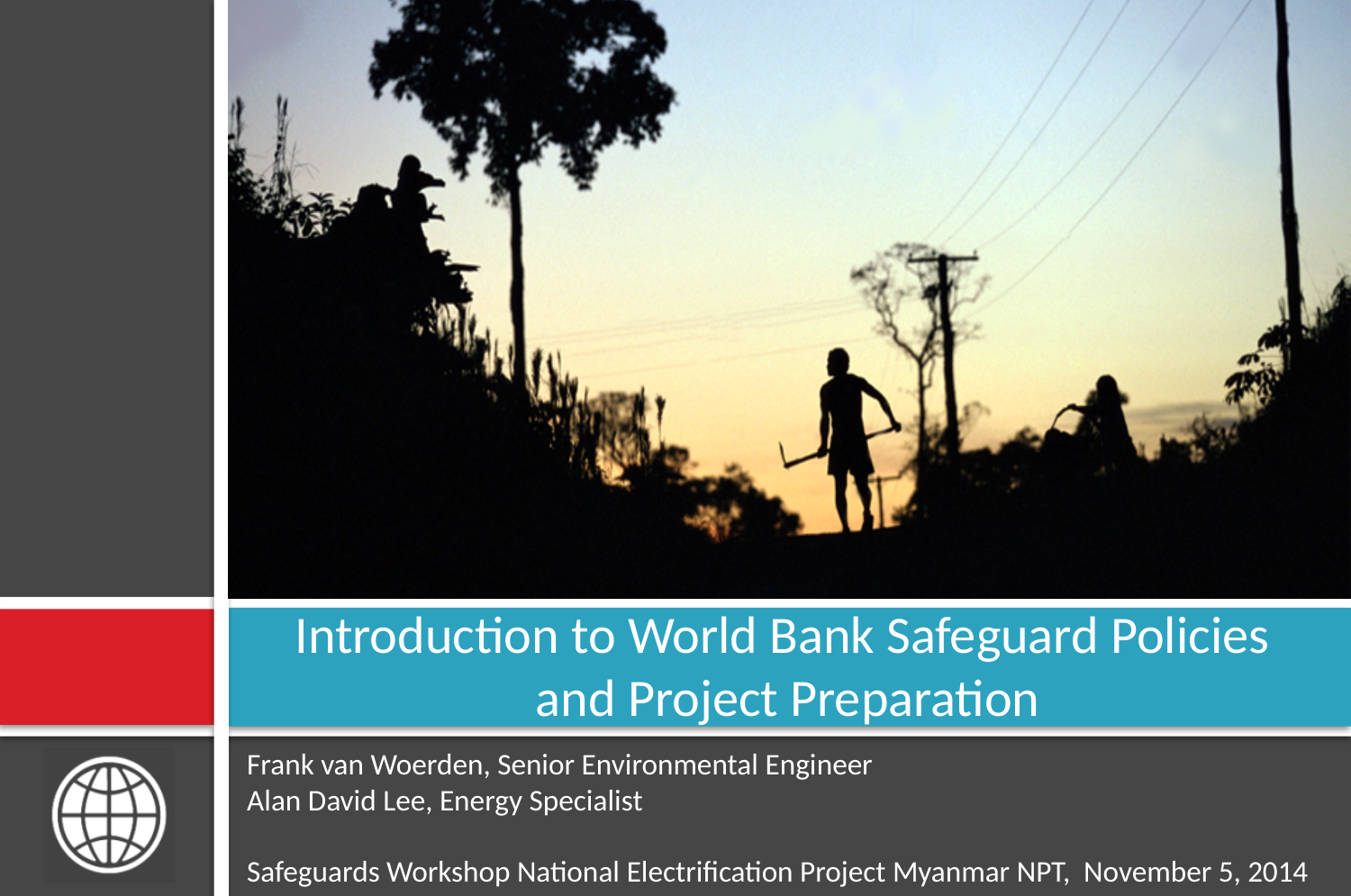

# Introduction to World Bank Safeguard Policies and Project Preparation